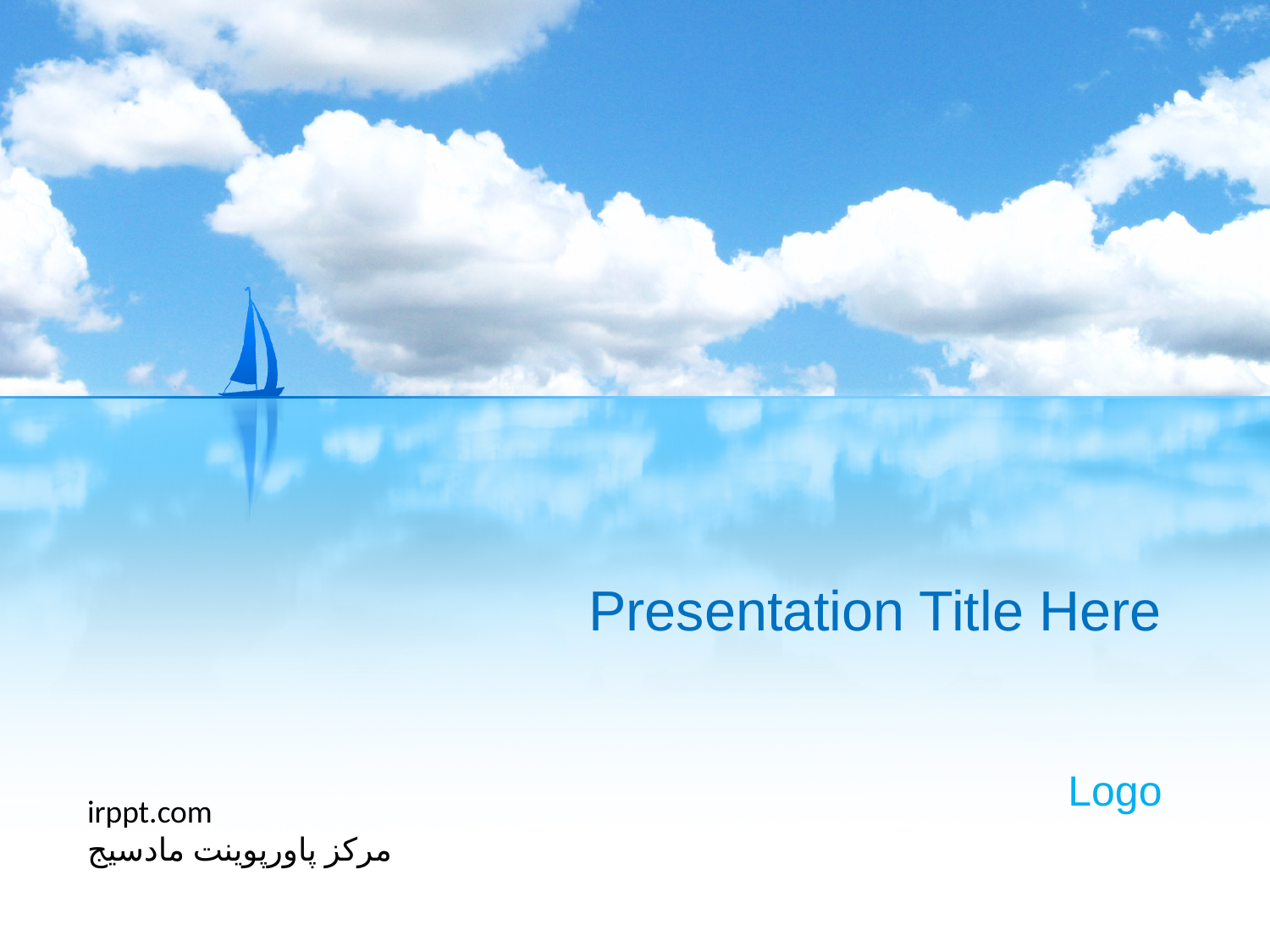

# Presentation Title Here
Logo
irppt.com
مرکز پاورپوینت مادسیج